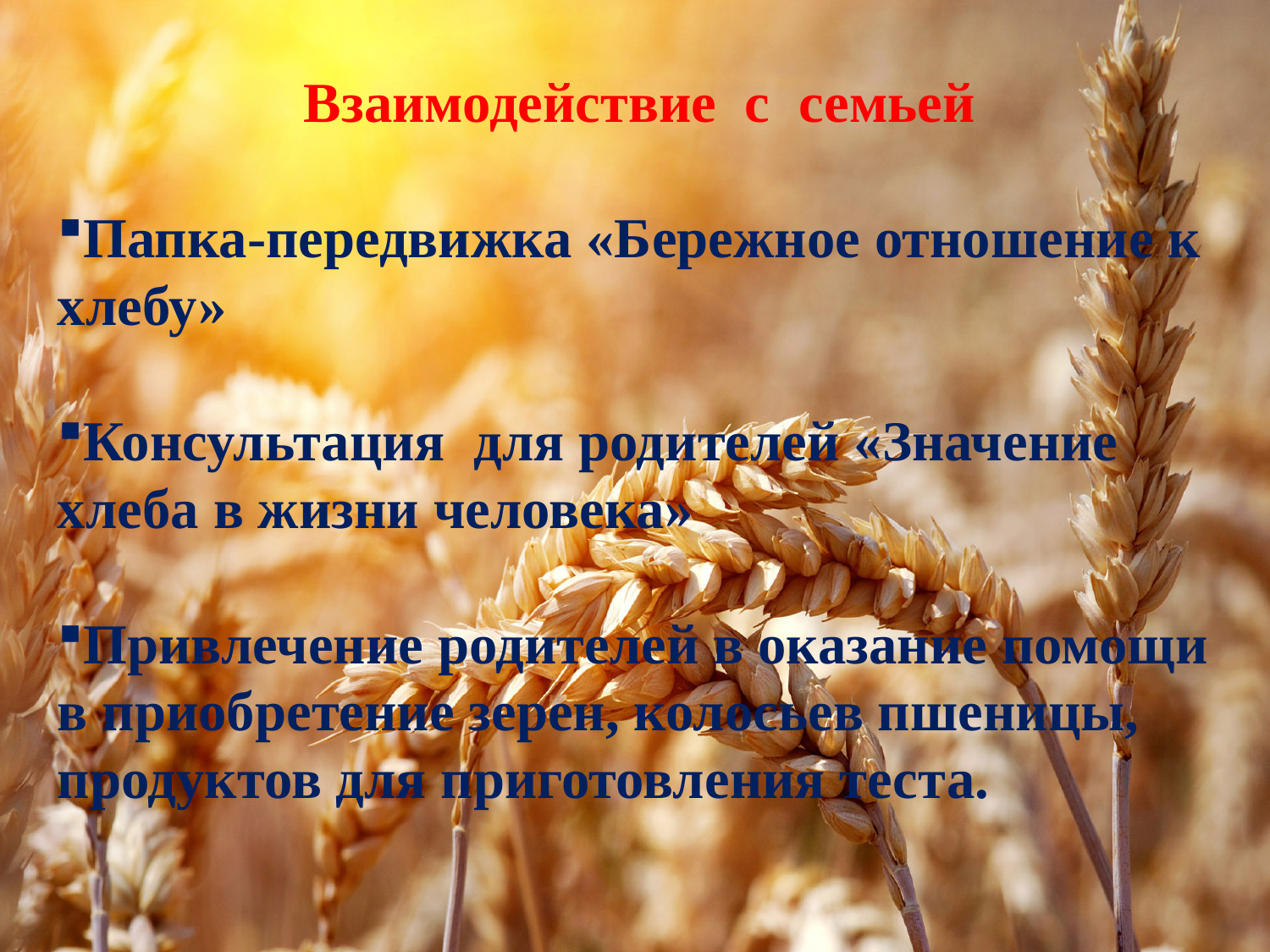

Взаимодействие  с  семьей

Папка-передвижка «Бережное отношение к хлебу»

Консультация  для родителей «Значение хлеба в жизни человека»

Привлечение родителей в оказание помощи в приобретение зерен, колосьев пшеницы, продуктов для приготовления теста.